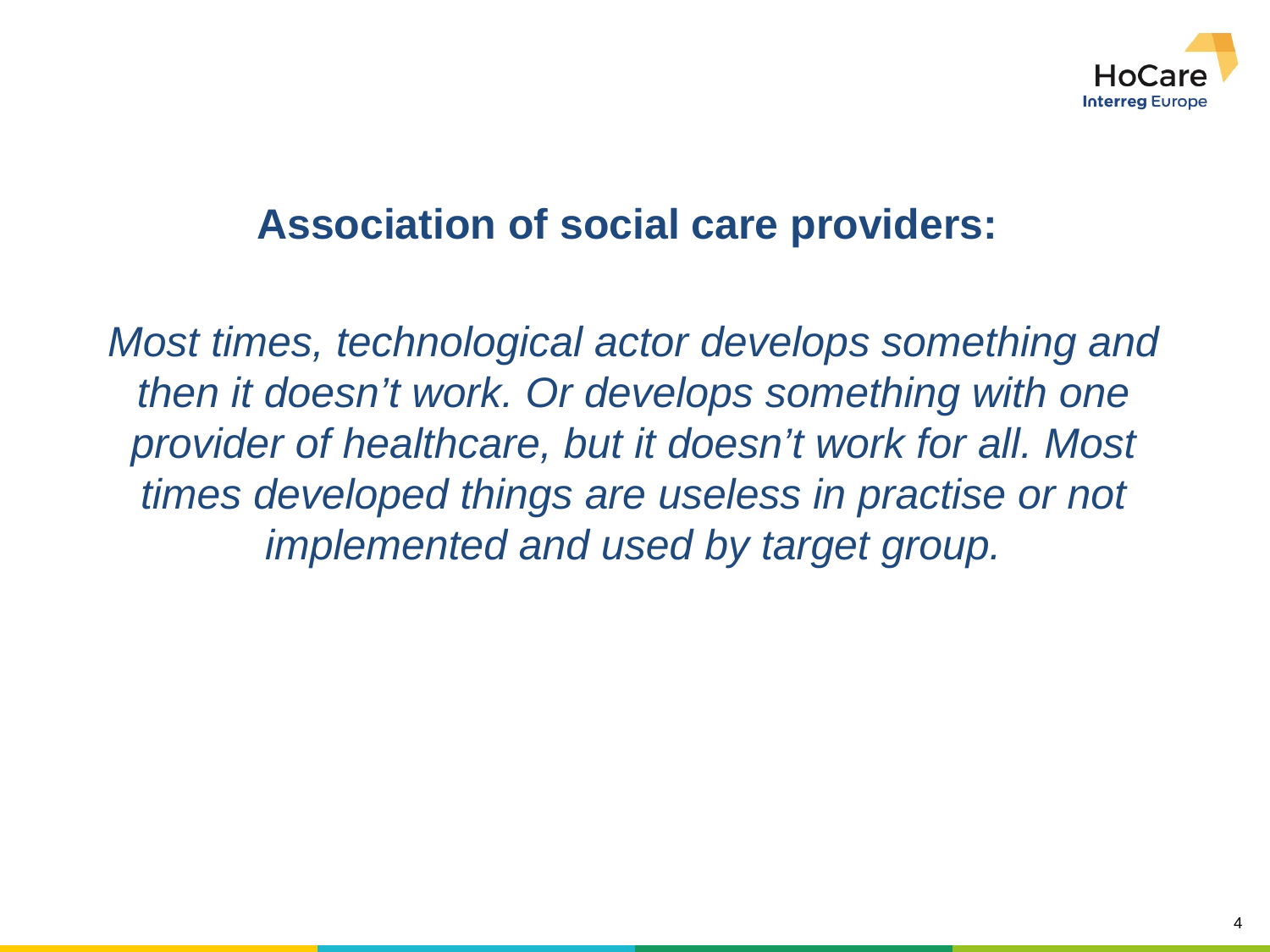

#
Association of social care providers:

Most times, technological actor develops something and then it doesn’t work. Or develops something with one provider of healthcare, but it doesn’t work for all. Most times developed things are useless in practise or not implemented and used by target group.